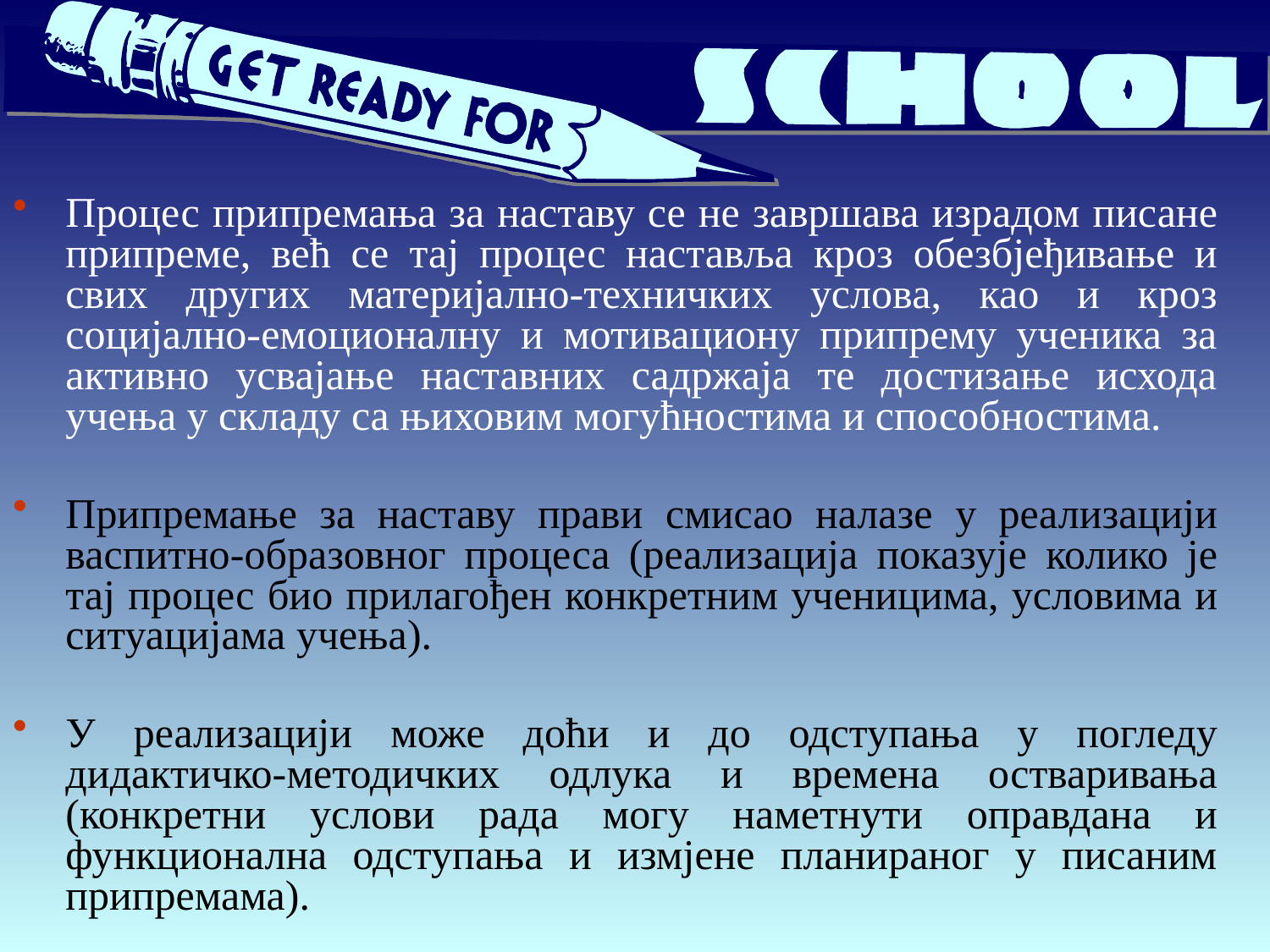

Процес припремања за наставу се не завршава израдом писане припреме, већ се тај процес наставља кроз обезбјеђивање и свих других материјално-техничких услова, као и кроз социјално-емоционалну и мотивациону припрему ученика за активно усвајање наставних садржаја те достизање исхода учења у складу са њиховим могућностима и способностима.

Припремање за наставу прави смисао налазе у реализацији васпитно-образовног процеса (реализација показује колико је тај процес био прилагођен конкретним ученицима, условима и ситуацијама учења).

У реализацији може доћи и до одступања у погледу дидактичко-методичких одлука и времена остваривања (конкретни услови рада могу наметнути оправдана и функционална одступања и измјене планираног у писаним припремама).